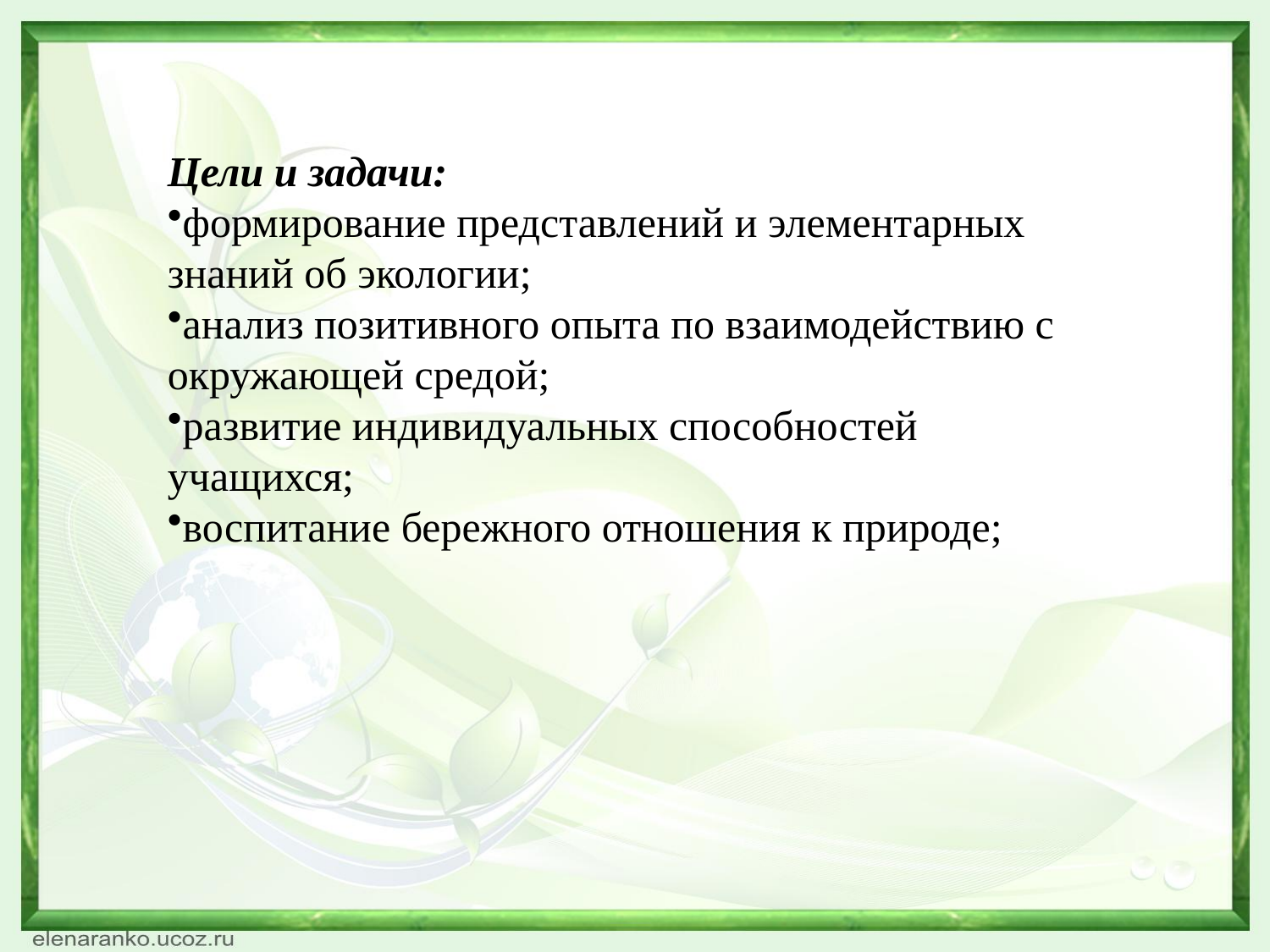

Цели и задачи:
формирование представлений и элементарных знаний об экологии;
анализ позитивного опыта по взаимодействию с окружающей средой;
развитие индивидуальных способностей учащихся;
воспитание бережного отношения к природе;